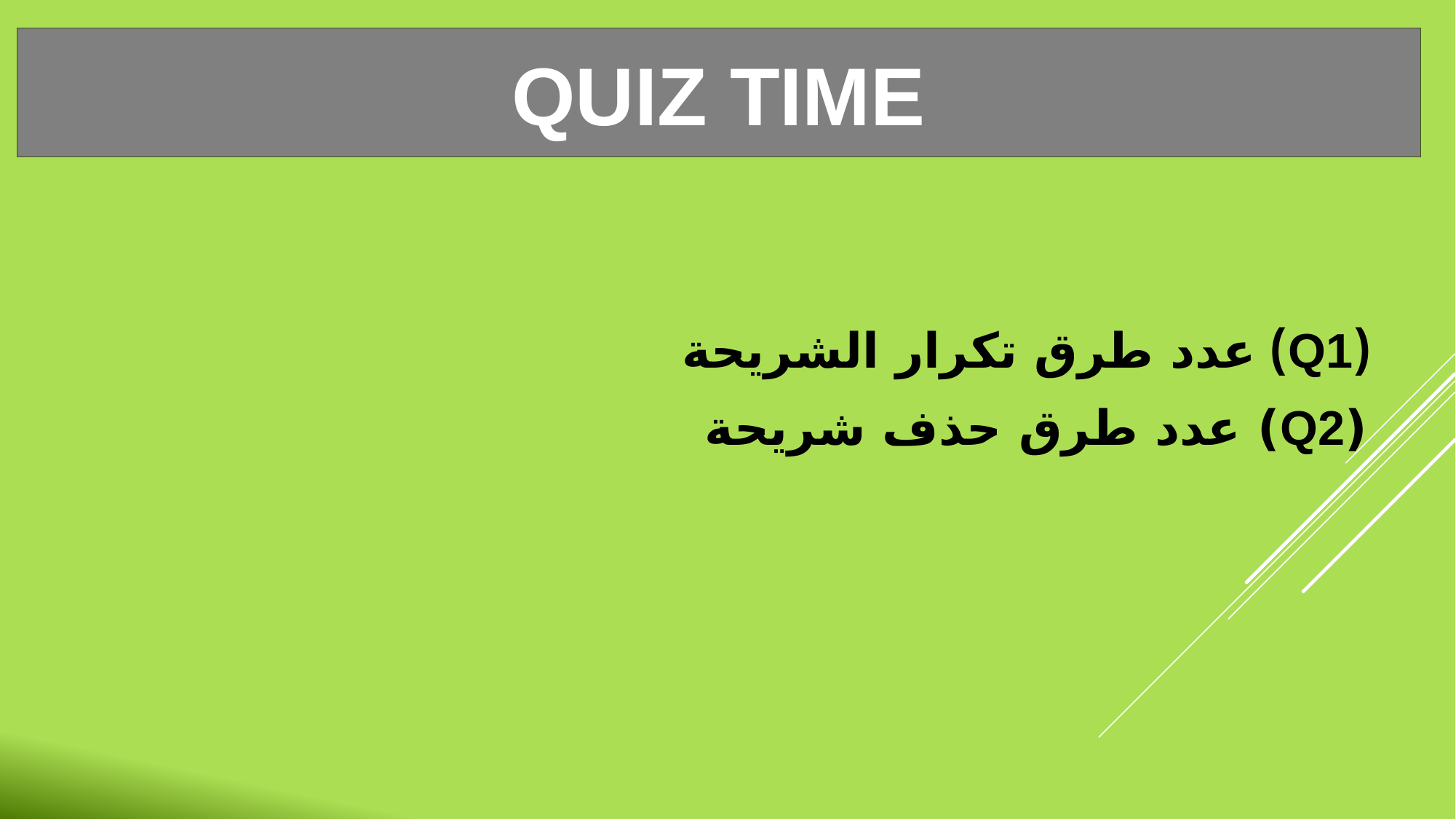

Quiz Time
 (Q1) عدد طرق تكرار الشريحة
 (Q2) عدد طرق حذف شريحة